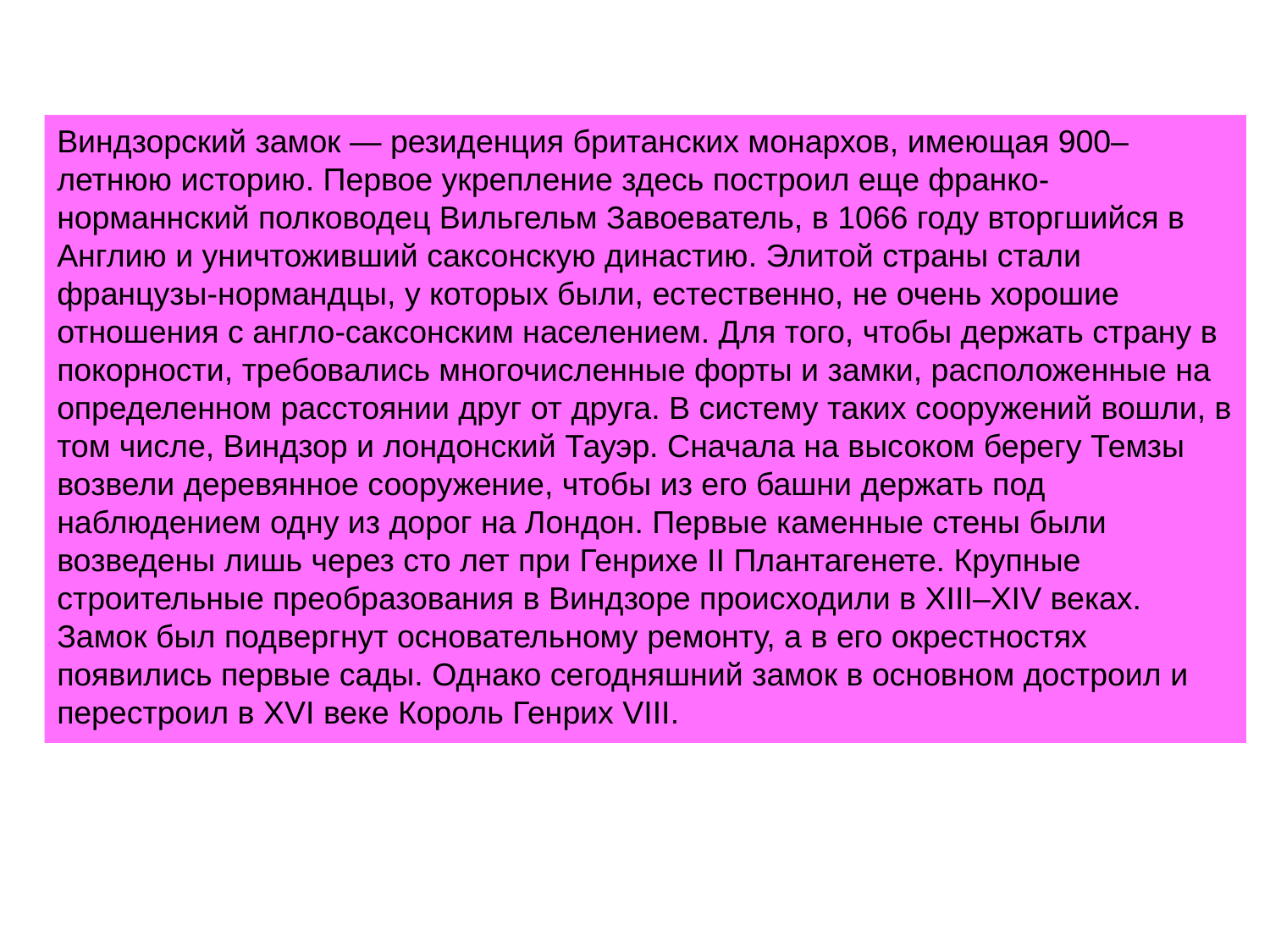

Виндзорский замок — резиденция британских монархов, имеющая 900–летнюю историю. Первое укрепление здесь построил еще франко-норманнский полководец Вильгельм Завоеватель, в 1066 году вторгшийся в Англию и уничтоживший саксонскую династию. Элитой страны стали французы-нормандцы, у которых были, естественно, не очень хорошие отношения с англо-саксонским населением. Для того, чтобы держать страну в покорности, требовались многочисленные форты и замки, расположенные на определенном расстоянии друг от друга. В систему таких сооружений вошли, в том числе, Виндзор и лондонский Тауэр. Сначала на высоком берегу Темзы возвели деревянное сооружение, чтобы из его башни держать под наблюдением одну из дорог на Лондон. Первые каменные стены были возведены лишь через сто лет при Генрихе II Плантагенете. Крупные строительные преобразования в Виндзоре происходили в XIII–XIV веках. Замок был подвергнут основательному ремонту, а в его окрестностях появились первые сады. Однако сегодняшний замок в основном достроил и перестроил в XVI веке Король Генрих VIII.